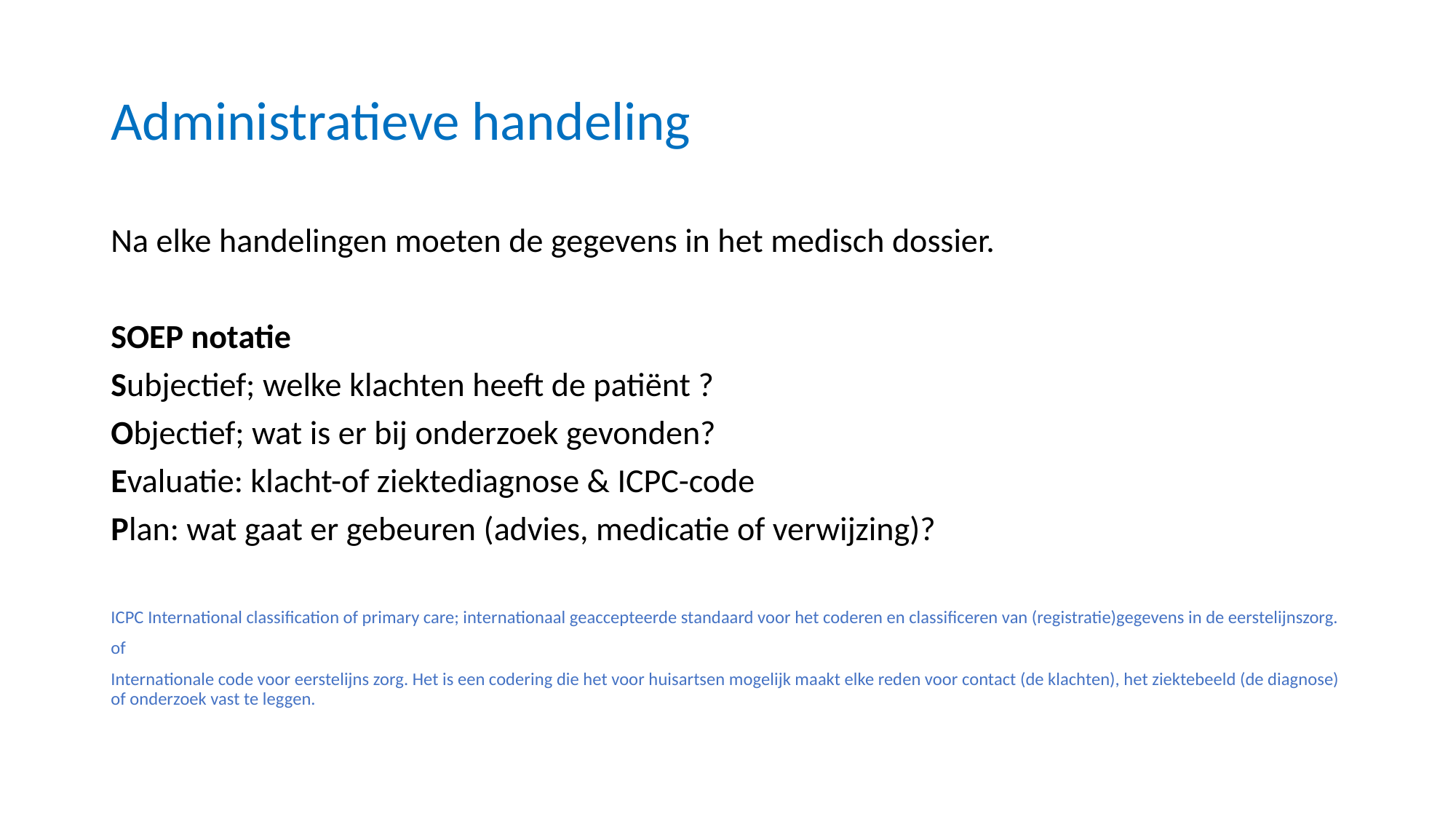

# Administratieve handeling
Na elke handelingen moeten de gegevens in het medisch dossier.

SOEP notatie
Subjectief; welke klachten heeft de patiënt ?
Objectief; wat is er bij onderzoek gevonden?
Evaluatie: klacht-of ziektediagnose & ICPC-code
Plan: wat gaat er gebeuren (advies, medicatie of verwijzing)?

ICPC International classification of primary care; internationaal geaccepteerde standaard voor het coderen en classificeren van (registratie)gegevens in de eerstelijnszorg.
of
Internationale code voor eerstelijns zorg. Het is een codering die het voor huisartsen mogelijk maakt elke reden voor contact (de klachten), het ziektebeeld (de diagnose) of onderzoek vast te leggen.